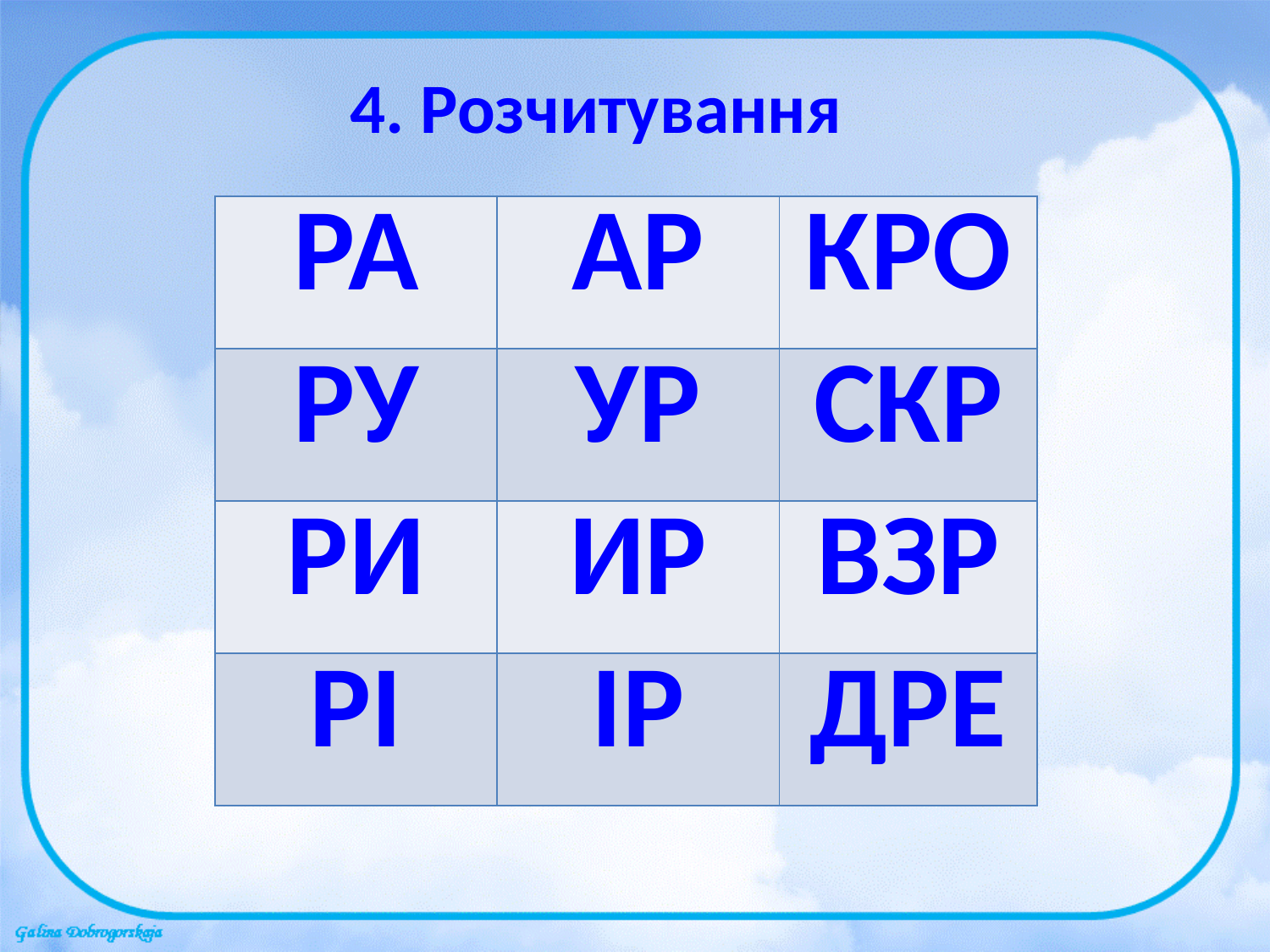

4. Розчитування
| РА | АР | КРО |
| --- | --- | --- |
| РУ | УР | СКР |
| РИ | ИР | ВЗР |
| РІ | ІР | ДРЕ |